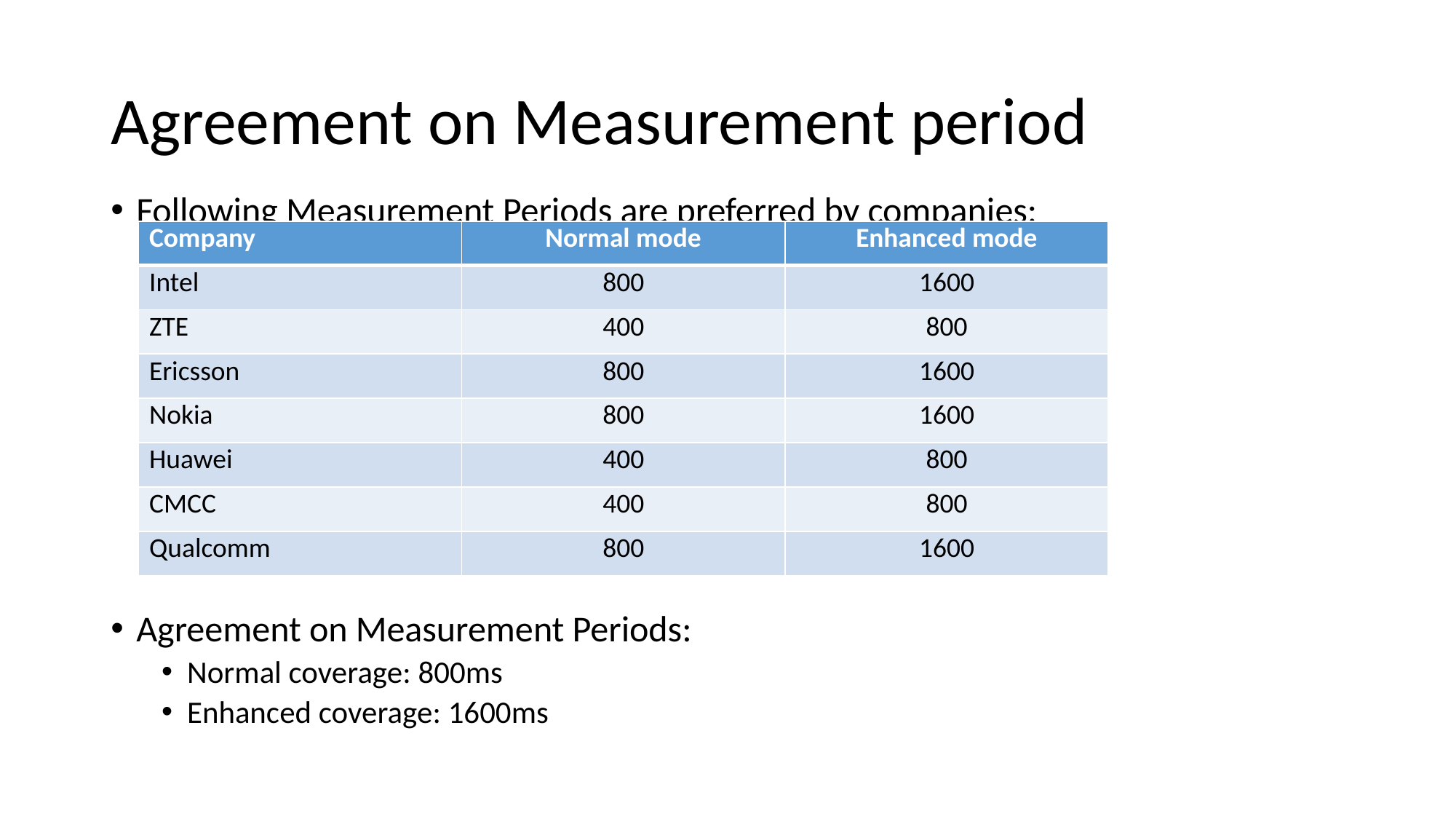

# Agreement on Measurement period
Following Measurement Periods are preferred by companies:

Agreement on Measurement Periods:
Normal coverage: 800ms
Enhanced coverage: 1600ms
| Company | Normal mode | Enhanced mode |
| --- | --- | --- |
| Intel | 800 | 1600 |
| ZTE | 400 | 800 |
| Ericsson | 800 | 1600 |
| Nokia | 800 | 1600 |
| Huawei | 400 | 800 |
| CMCC | 400 | 800 |
| Qualcomm | 800 | 1600 |